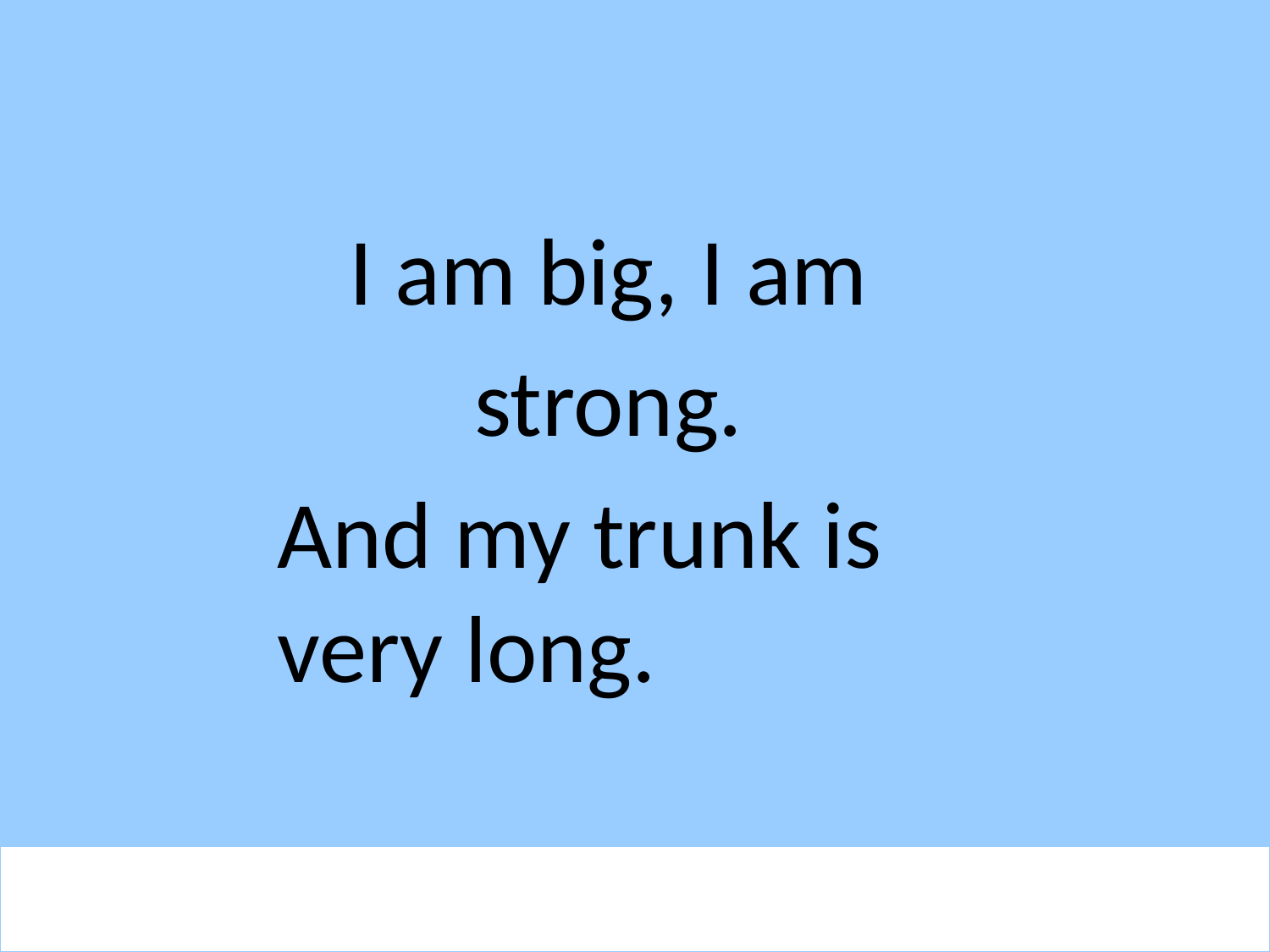

I am big, I am strong.
And my trunk is very long.